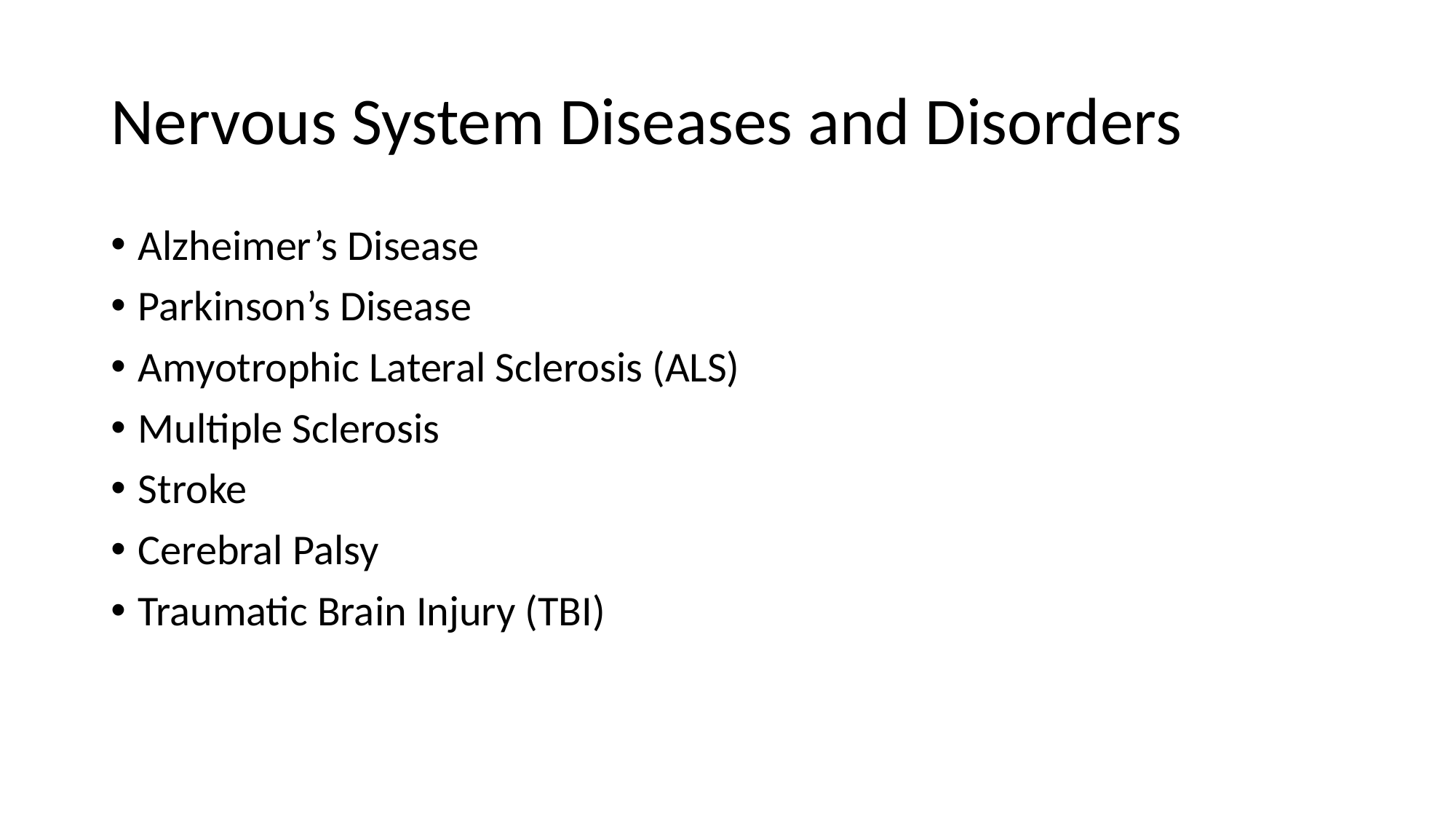

# Nervous System Diseases and Disorders
Alzheimer’s Disease
Parkinson’s Disease
Amyotrophic Lateral Sclerosis (ALS)
Multiple Sclerosis
Stroke
Cerebral Palsy
Traumatic Brain Injury (TBI)